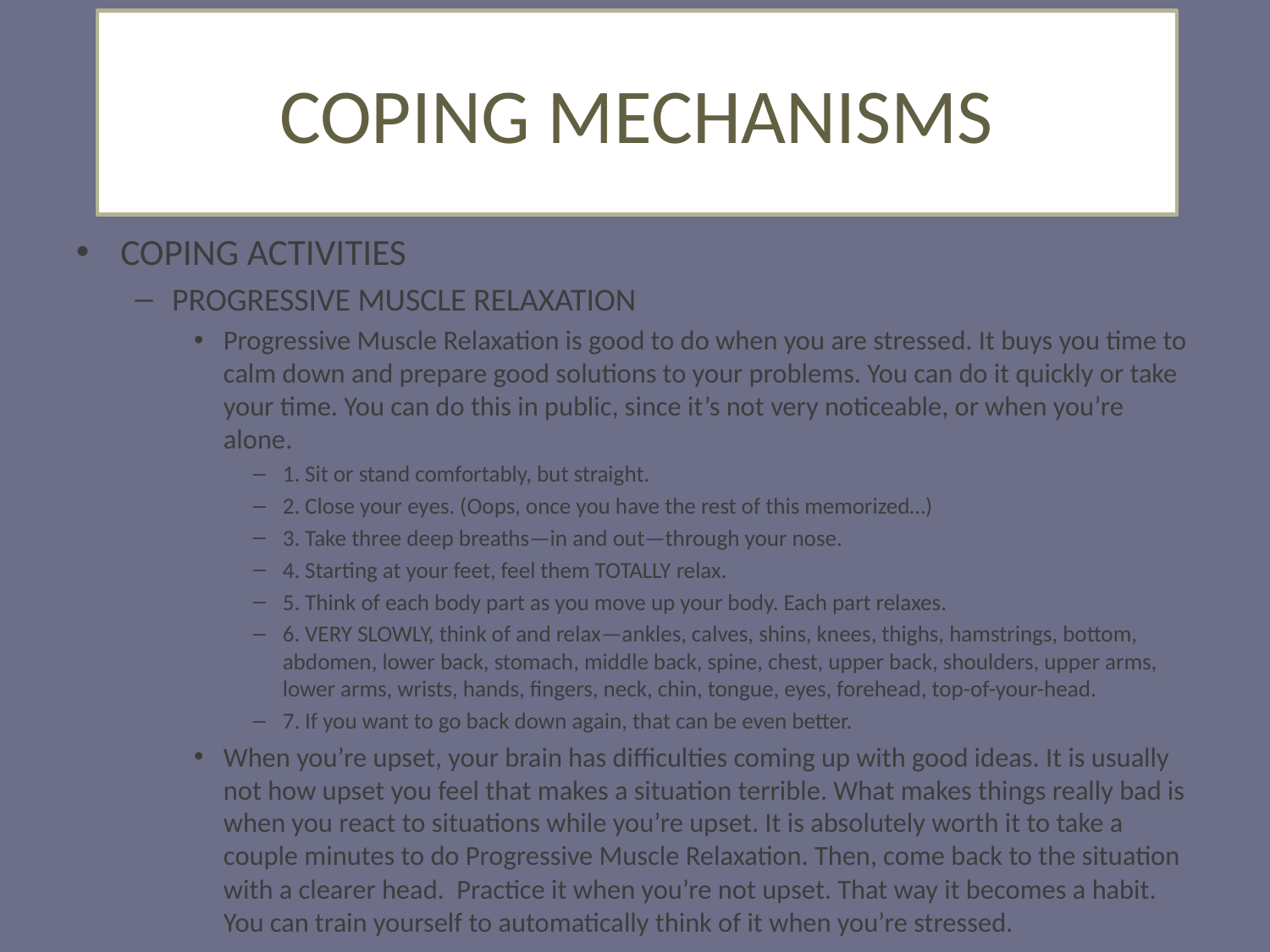

COPING MECHANISMS
COPING ACTIVITIES
PROGRESSIVE MUSCLE RELAXATION
Progressive Muscle Relaxation is good to do when you are stressed. It buys you time to calm down and prepare good solutions to your problems. You can do it quickly or take your time. You can do this in public, since it’s not very noticeable, or when you’re alone.
1. Sit or stand comfortably, but straight.
2. Close your eyes. (Oops, once you have the rest of this memorized…)
3. Take three deep breaths—in and out—through your nose.
4. Starting at your feet, feel them TOTALLY relax.
5. Think of each body part as you move up your body. Each part relaxes.
6. VERY SLOWLY, think of and relax—ankles, calves, shins, knees, thighs, hamstrings, bottom, abdomen, lower back, stomach, middle back, spine, chest, upper back, shoulders, upper arms, lower arms, wrists, hands, fingers, neck, chin, tongue, eyes, forehead, top-of-your-head.
7. If you want to go back down again, that can be even better.
When you’re upset, your brain has difficulties coming up with good ideas. It is usually not how upset you feel that makes a situation terrible. What makes things really bad is when you react to situations while you’re upset. It is absolutely worth it to take a couple minutes to do Progressive Muscle Relaxation. Then, come back to the situation with a clearer head.  Practice it when you’re not upset. That way it becomes a habit. You can train yourself to automatically think of it when you’re stressed.